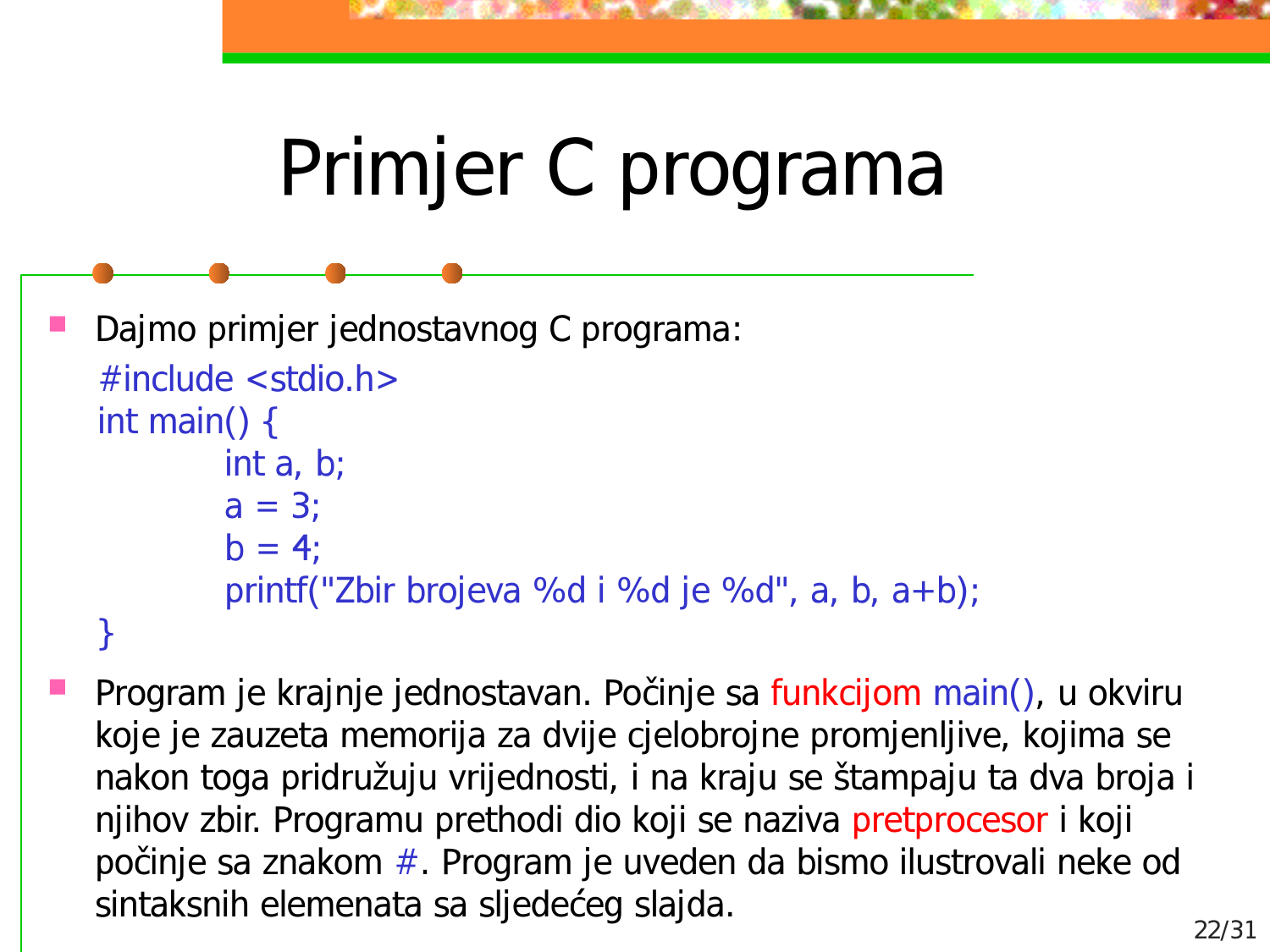

# Primjer C programa
Dajmo primjer jednostavnog C programa:
#include <stdio.h>
int main() {
	int a, b;
	a = 3;
	b = 4;
	printf("Zbir brojeva %d i %d je %d", a, b, a+b);
}
Program je krajnje jednostavan. Počinje sa funkcijom main(), u okviru koje je zauzeta memorija za dvije cjelobrojne promjenljive, kojima se nakon toga pridružuju vrijednosti, i na kraju se štampaju ta dva broja i njihov zbir. Programu prethodi dio koji se naziva pretprocesor i koji počinje sa znakom #. Program je uveden da bismo ilustrovali neke od sintaksnih elemenata sa sljedećeg slajda.
22/31